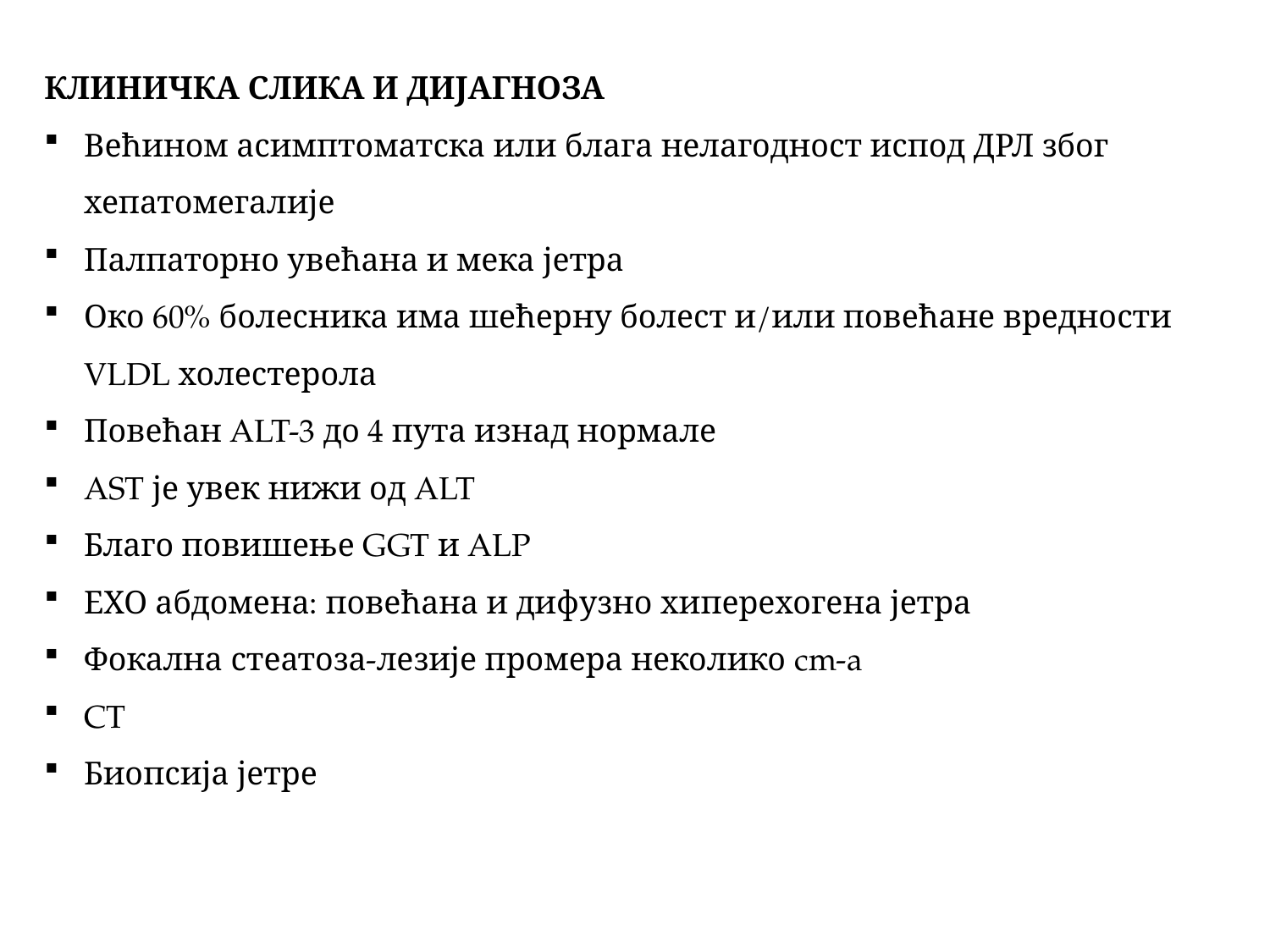

КЛИНИЧКА СЛИКА И ДИЈАГНОЗА
Већином асимптоматска или блага нелагодност испод ДРЛ због хепатомегалије
Палпаторно увећана и мека јетра
Око 60% болесника има шећерну болест и/или повећане вредности VLDL холестерола
Повећан ALT-3 до 4 пута изнад нормале
AST је увек нижи од ALT
Благо повишење GGT и ALP
ЕХО абдомена: повећана и дифузно хиперехогена јетра
Фокална стеатоза-лезије промера неколико cm-a
CT
Биопсија јетре